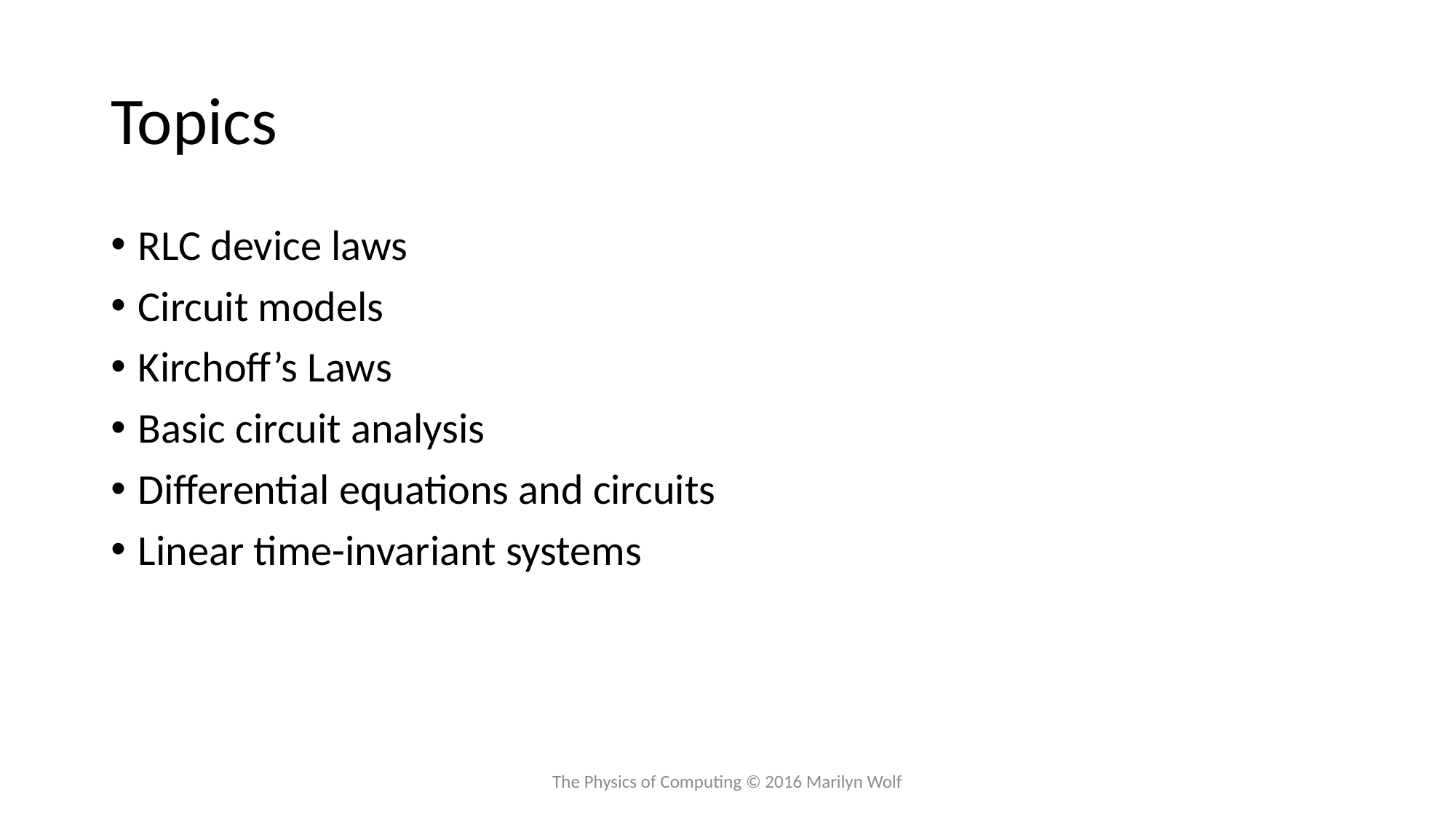

# Topics
RLC device laws
Circuit models
Kirchoff’s Laws
Basic circuit analysis
Differential equations and circuits
Linear time-invariant systems
The Physics of Computing © 2016 Marilyn Wolf